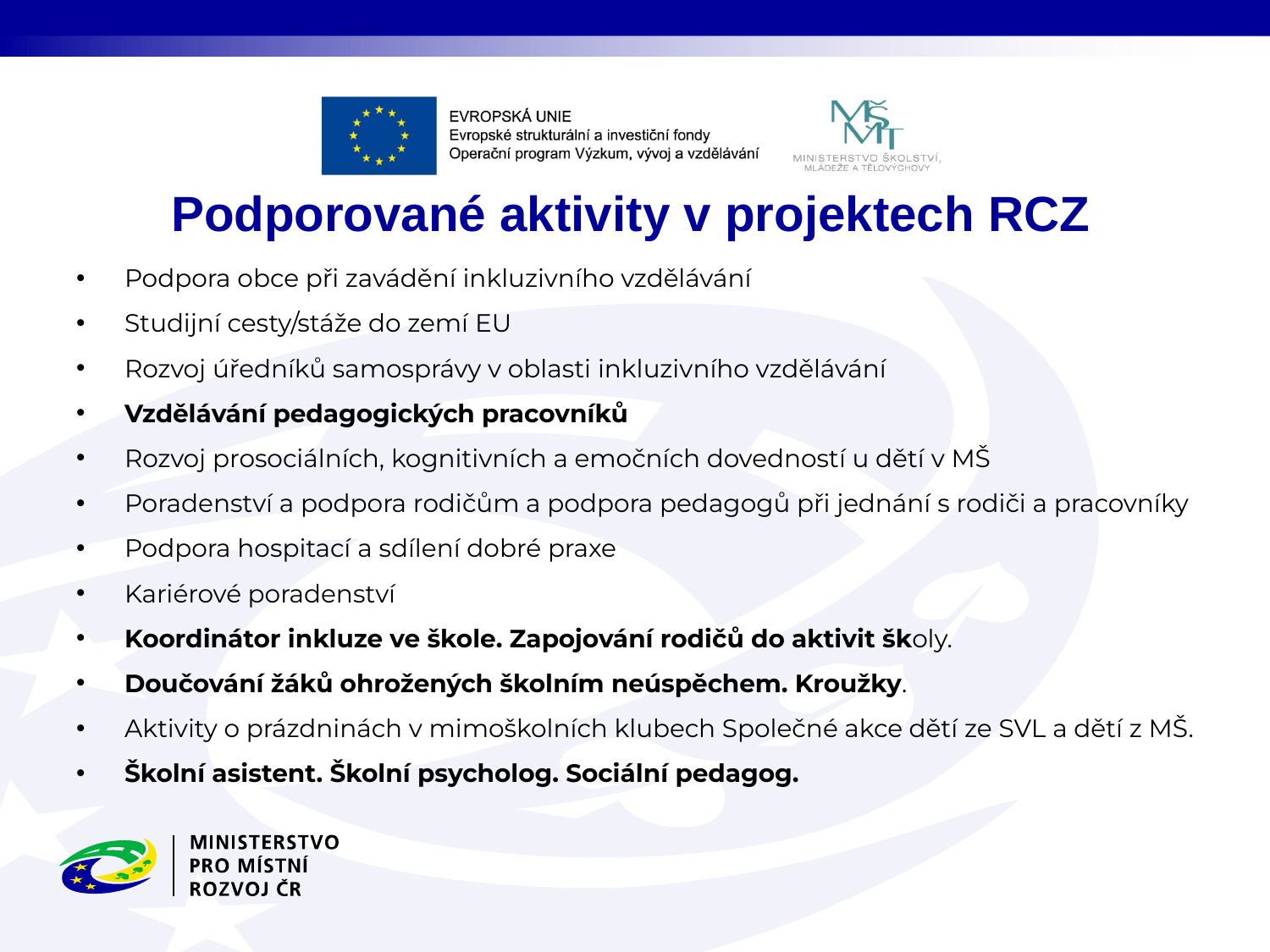

# Podporované aktivity v projektech RCZ
Podpora obce při zavádění inkluzivního vzdělávání
Studijní cesty/stáže do zemí EU
Rozvoj úředníků samosprávy v oblasti inkluzivního vzdělávání
Vzdělávání pedagogických pracovníků
Rozvoj prosociálních, kognitivních a emočních dovedností u dětí v MŠ
Poradenství a podpora rodičům a podpora pedagogů při jednání s rodiči a pracovníky
Podpora hospitací a sdílení dobré praxe
Kariérové poradenství
Koordinátor inkluze ve škole. Zapojování rodičů do aktivit školy.
Doučování žáků ohrožených školním neúspěchem. Kroužky.
Aktivity o prázdninách v mimoškolních klubech Společné akce dětí ze SVL a dětí z MŠ.
Školní asistent. Školní psycholog. Sociální pedagog.